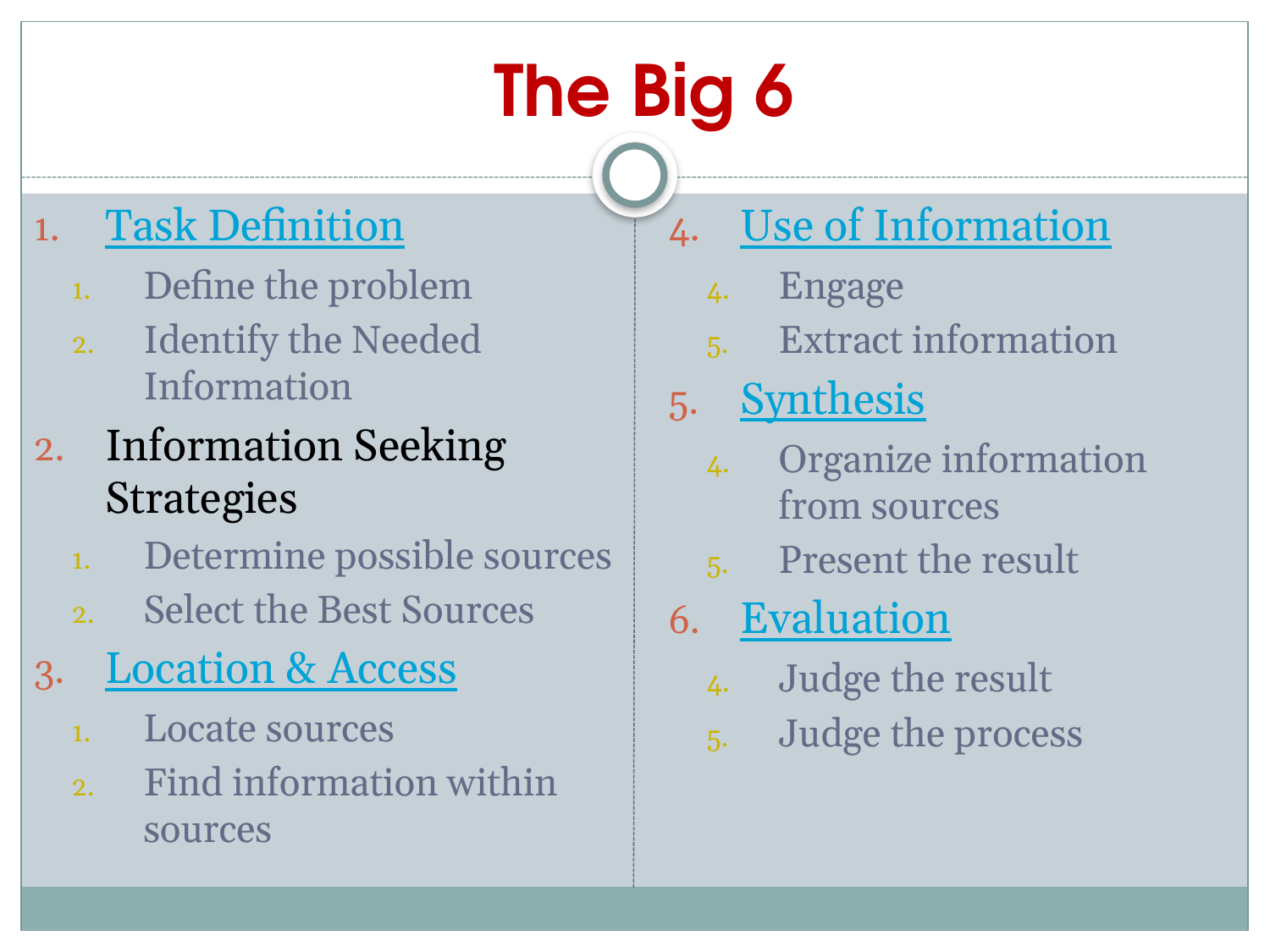

# The Big 6
Task Definition
Define the problem
Identify the Needed Information
Information Seeking Strategies
Determine possible sources
Select the Best Sources
Location & Access
Locate sources
Find information within sources

Use of Information
Engage
Extract information
Synthesis
Organize information from sources
Present the result
Evaluation
Judge the result
Judge the process